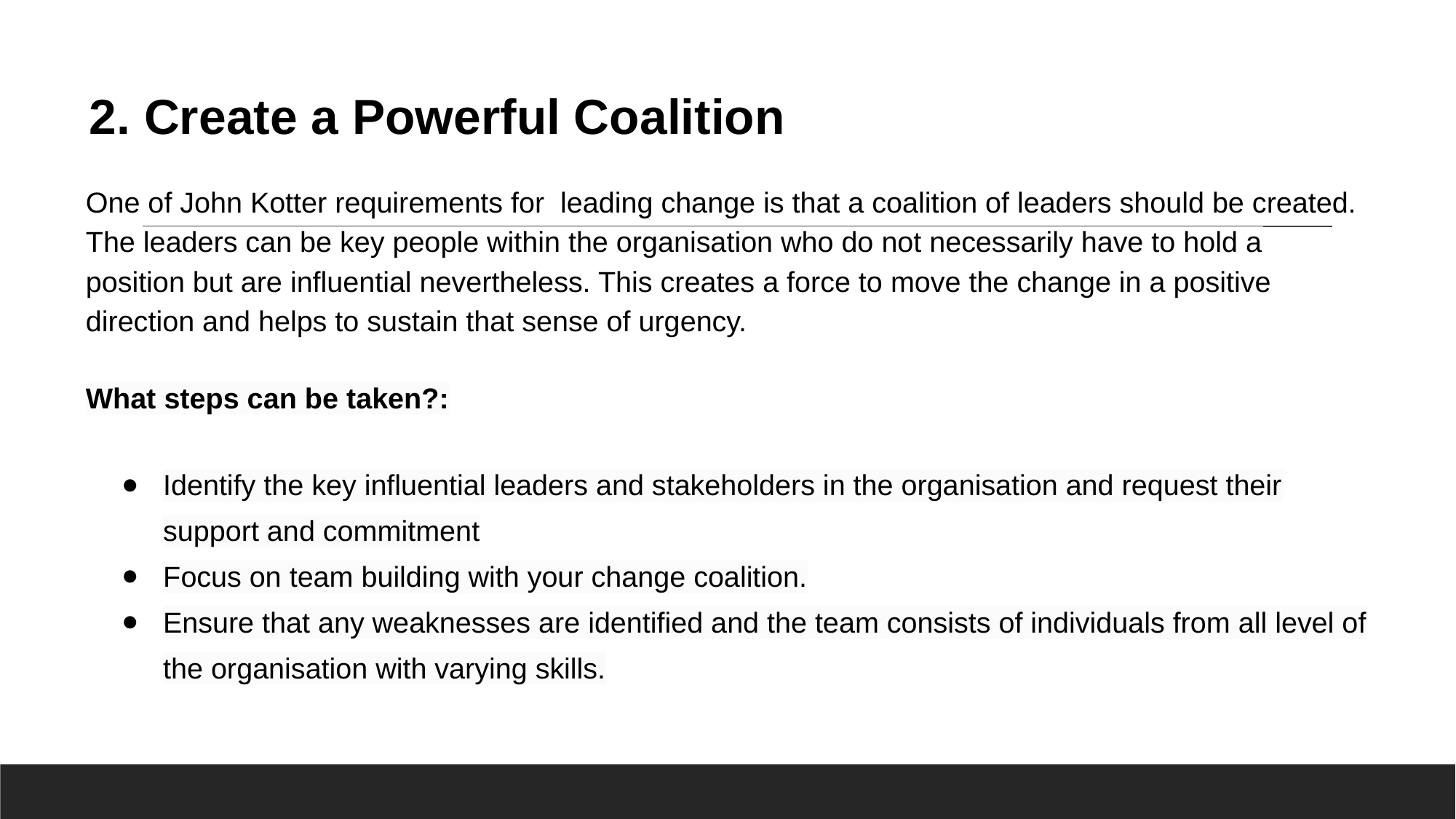

# 2. Create a Powerful Coalition
One of John Kotter requirements for  leading change is that a coalition of leaders should be created. The leaders can be key people within the organisation who do not necessarily have to hold a position but are influential nevertheless. This creates a force to move the change in a positive direction and helps to sustain that sense of urgency.
What steps can be taken?:
Identify the key influential leaders and stakeholders in the organisation and request their support and commitment
Focus on team building with your change coalition.
Ensure that any weaknesses are identified and the team consists of individuals from all level of the organisation with varying skills.